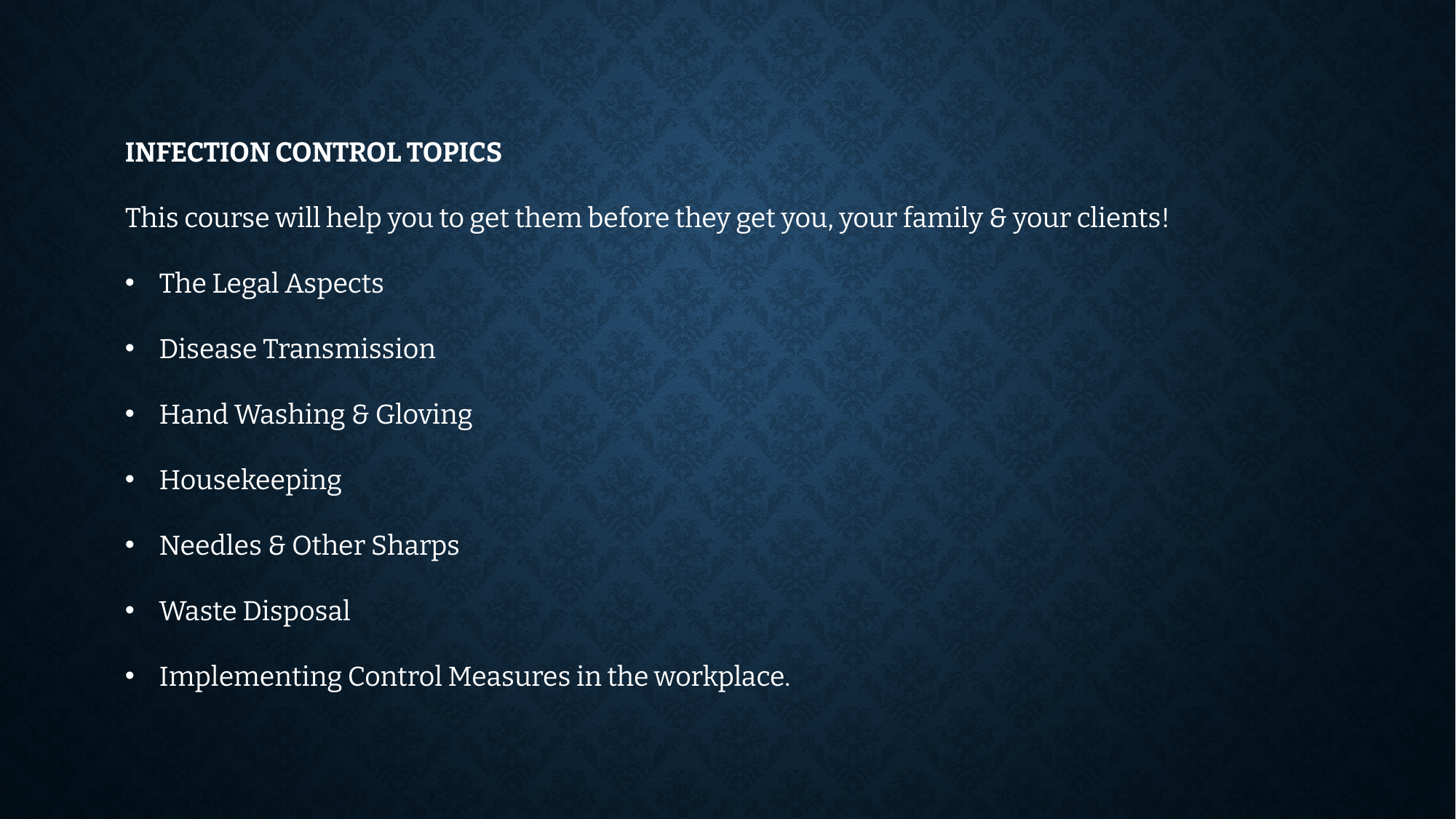

INFECTION CONTROL TOPICS

This course will help you to get them before they get you, your family & your clients!

The Legal Aspects

Disease Transmission

Hand Washing & Gloving

Housekeeping

Needles & Other Sharps

Waste Disposal

Implementing Control Measures in the workplace.